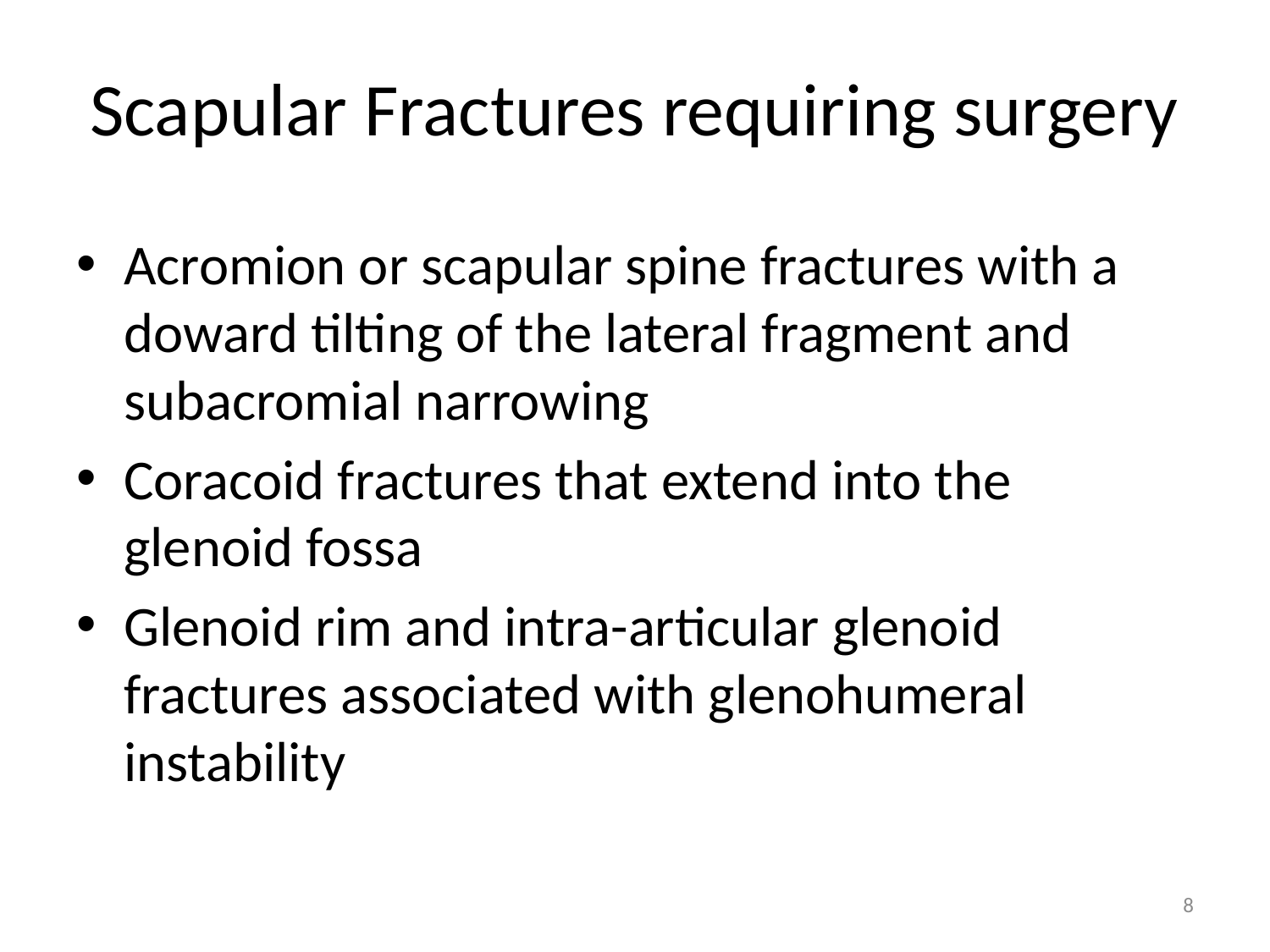

# Scapular Fractures requiring surgery
Acromion or scapular spine fractures with a doward tilting of the lateral fragment and subacromial narrowing
Coracoid fractures that extend into the glenoid fossa
Glenoid rim and intra-articular glenoid fractures associated with glenohumeral instability
8